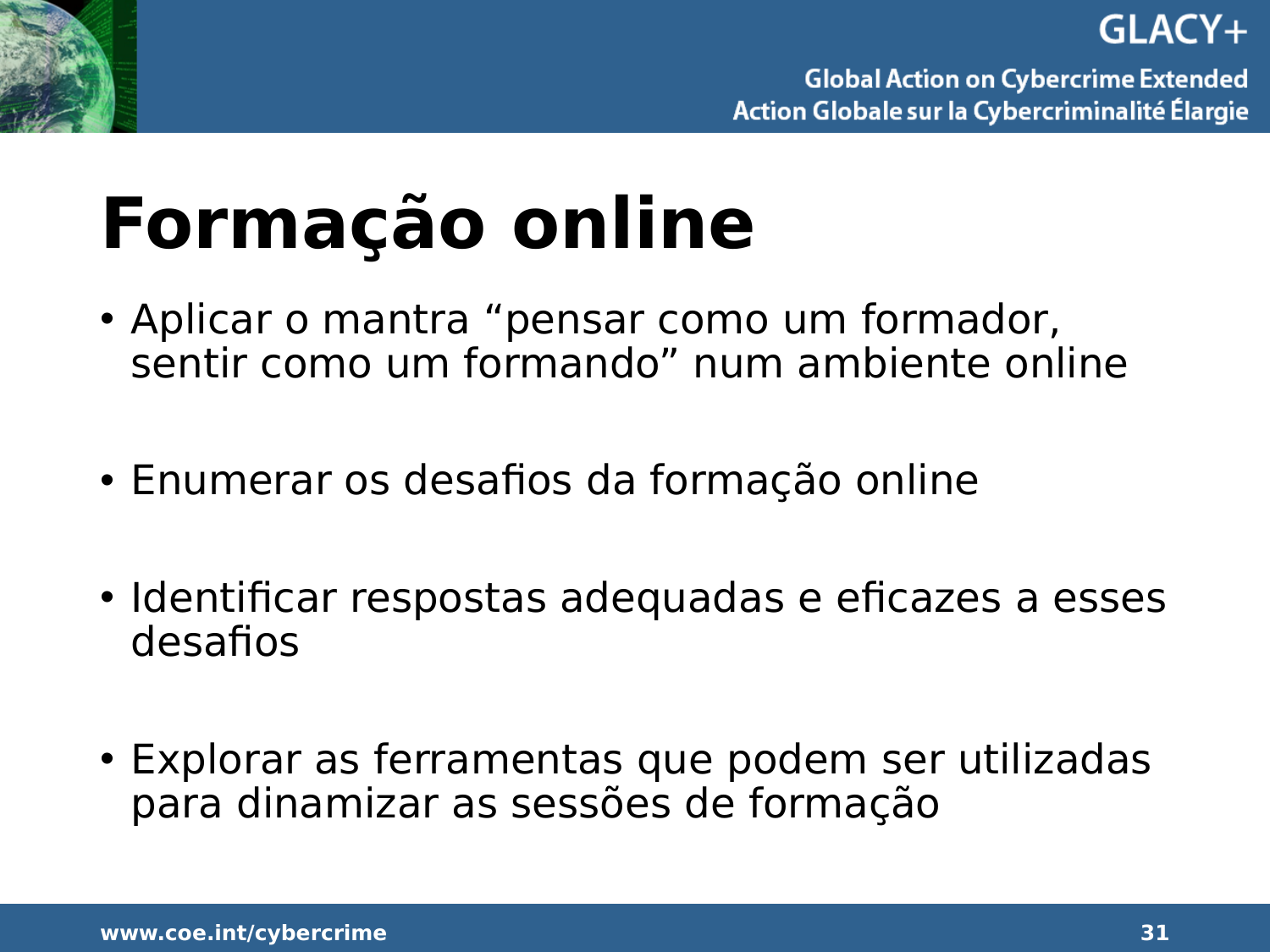

# Formação online
Aplicar o mantra “pensar como um formador, sentir como um formando” num ambiente online

Enumerar os desafios da formação online

Identificar respostas adequadas e eficazes a esses desafios

Explorar as ferramentas que podem ser utilizadas para dinamizar as sessões de formação

www.coe.int/cybercrime
31